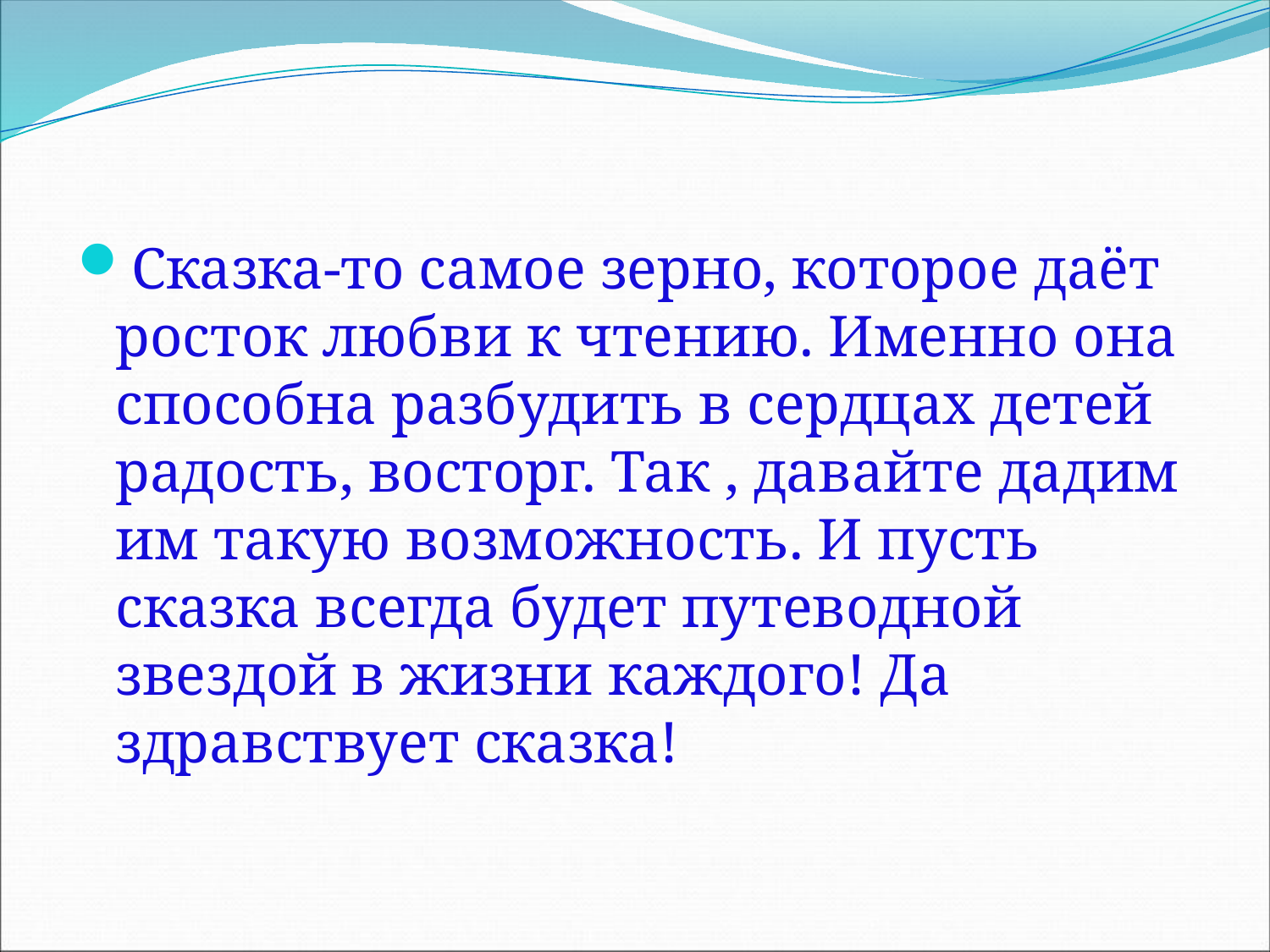

Сказка-то самое зерно, которое даёт росток любви к чтению. Именно она способна разбудить в сердцах детей радость, восторг. Так , давайте дадим им такую возможность. И пусть сказка всегда будет путеводной звездой в жизни каждого! Да здравствует сказка!